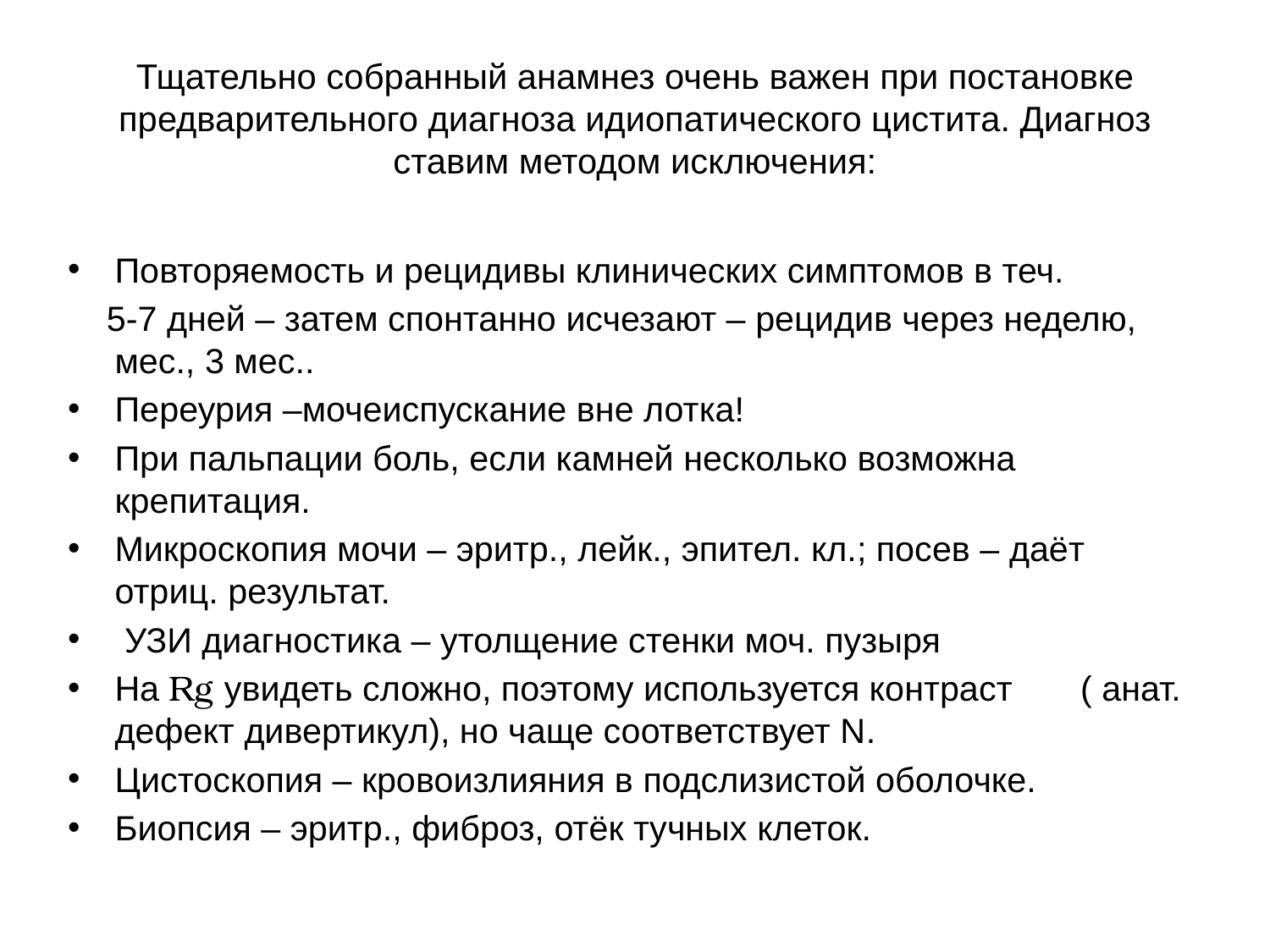

# Тщательно собранный анамнез очень важен при постановке предварительного диагноза идиопатического цистита. Диагноз ставим методом исключения:

Повторяемость и рецидивы клинических симптомов в теч.
    5-7 дней – затем спонтанно исчезают – рецидив через неделю, мес., 3 мес..
Переурия –мочеиспускание вне лотка!
При пальпации боль, если камней несколько возможна крепитация.
Микроскопия мочи – эритр., лейк., эпител. кл.; посев – даёт отриц. результат.
 УЗИ диагностика – утолщение стенки моч. пузыря
На Rg увидеть сложно, поэтому используется контраст       ( анат. дефект дивертикул), но чаще соответствует N.
Цистоскопия – кровоизлияния в подслизистой оболочке.
Биопсия – эритр., фиброз, отёк тучных клеток.